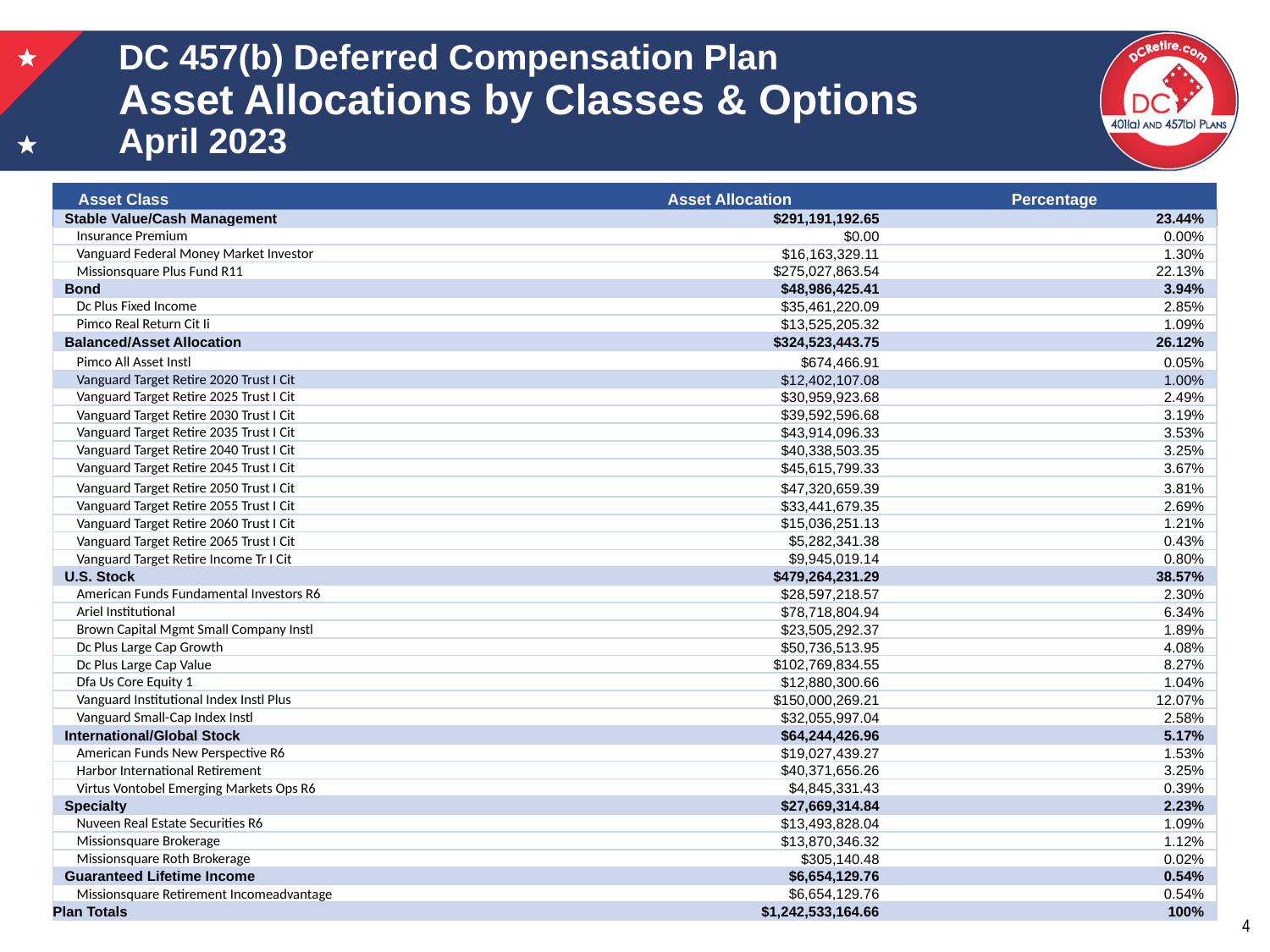

# DC 457(b) Deferred Compensation Plan Asset Allocations by Classes & Options April 2023
| Asset Class | Asset Allocation | Percentage |
| --- | --- | --- |
| Stable Value/Cash Management | $291,191,192.65 | 23.44% |
| Insurance Premium | $0.00 | 0.00% |
| Vanguard Federal Money Market Investor | $16,163,329.11 | 1.30% |
| Missionsquare Plus Fund R11 | $275,027,863.54 | 22.13% |
| Bond | $48,986,425.41 | 3.94% |
| Dc Plus Fixed Income | $35,461,220.09 | 2.85% |
| Pimco Real Return Cit Ii | $13,525,205.32 | 1.09% |
| Balanced/Asset Allocation | $324,523,443.75 | 26.12% |
| Pimco All Asset Instl | $674,466.91 | 0.05% |
| Vanguard Target Retire 2020 Trust I Cit | $12,402,107.08 | 1.00% |
| Vanguard Target Retire 2025 Trust I Cit | $30,959,923.68 | 2.49% |
| Vanguard Target Retire 2030 Trust I Cit | $39,592,596.68 | 3.19% |
| Vanguard Target Retire 2035 Trust I Cit | $43,914,096.33 | 3.53% |
| Vanguard Target Retire 2040 Trust I Cit | $40,338,503.35 | 3.25% |
| Vanguard Target Retire 2045 Trust I Cit | $45,615,799.33 | 3.67% |
| Vanguard Target Retire 2050 Trust I Cit | $47,320,659.39 | 3.81% |
| Vanguard Target Retire 2055 Trust I Cit | $33,441,679.35 | 2.69% |
| Vanguard Target Retire 2060 Trust I Cit | $15,036,251.13 | 1.21% |
| Vanguard Target Retire 2065 Trust I Cit | $5,282,341.38 | 0.43% |
| Vanguard Target Retire Income Tr I Cit | $9,945,019.14 | 0.80% |
| U.S. Stock | $479,264,231.29 | 38.57% |
| American Funds Fundamental Investors R6 | $28,597,218.57 | 2.30% |
| Ariel Institutional | $78,718,804.94 | 6.34% |
| Brown Capital Mgmt Small Company Instl | $23,505,292.37 | 1.89% |
| Dc Plus Large Cap Growth | $50,736,513.95 | 4.08% |
| Dc Plus Large Cap Value | $102,769,834.55 | 8.27% |
| Dfa Us Core Equity 1 | $12,880,300.66 | 1.04% |
| Vanguard Institutional Index Instl Plus | $150,000,269.21 | 12.07% |
| Vanguard Small-Cap Index Instl | $32,055,997.04 | 2.58% |
| International/Global Stock | $64,244,426.96 | 5.17% |
| American Funds New Perspective R6 | $19,027,439.27 | 1.53% |
| Harbor International Retirement | $40,371,656.26 | 3.25% |
| Virtus Vontobel Emerging Markets Ops R6 | $4,845,331.43 | 0.39% |
| Specialty | $27,669,314.84 | 2.23% |
| Nuveen Real Estate Securities R6 | $13,493,828.04 | 1.09% |
| Missionsquare Brokerage | $13,870,346.32 | 1.12% |
| Missionsquare Roth Brokerage | $305,140.48 | 0.02% |
| Guaranteed Lifetime Income | $6,654,129.76 | 0.54% |
| Missionsquare Retirement Incomeadvantage | $6,654,129.76 | 0.54% |
| Plan Totals | $1,242,533,164.66 | 100% |